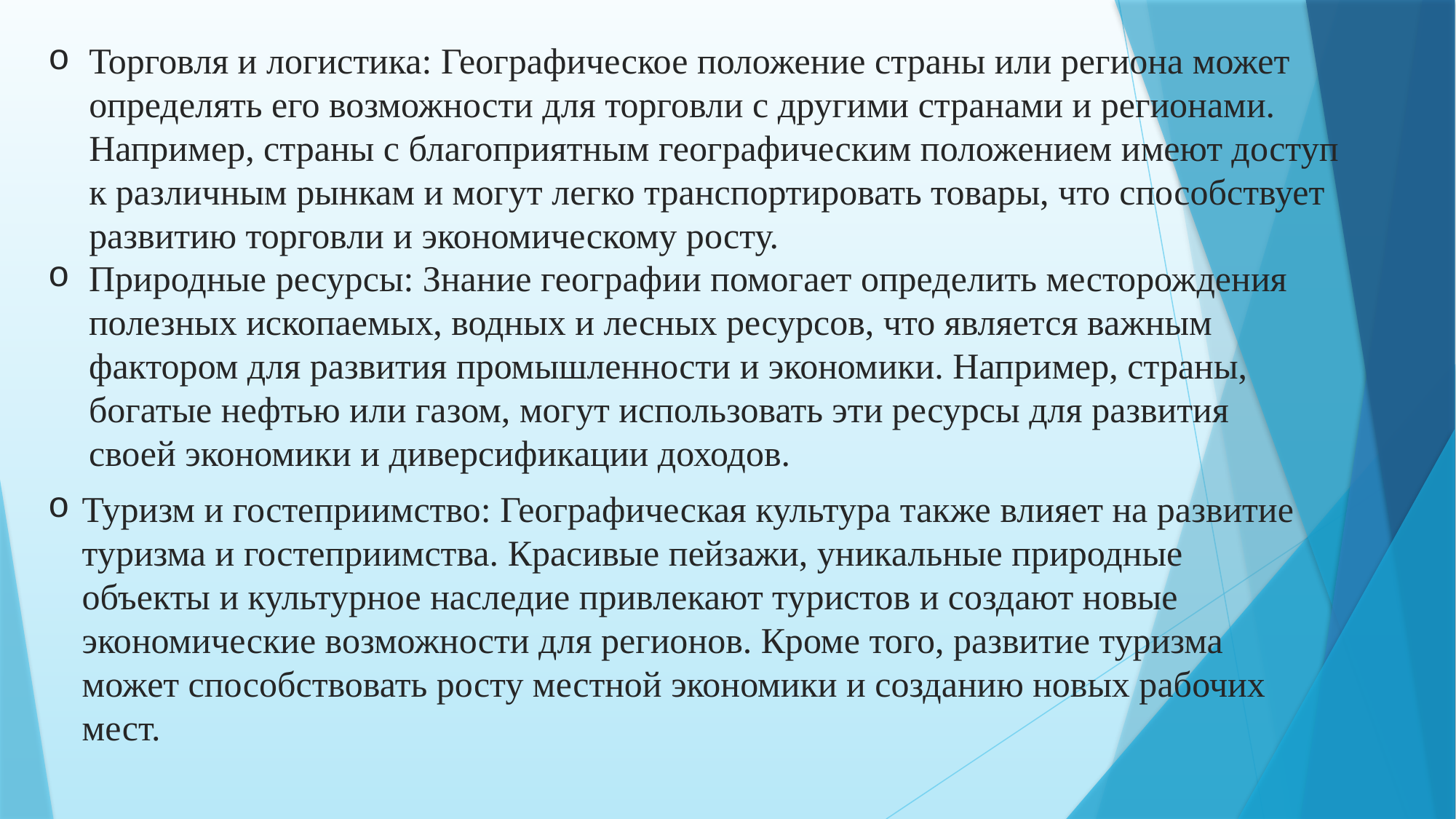

# Торговля и логистика: Географическое положение страны или региона может определять его возможности для торговли с другими странами и регионами. Например, страны с благоприятным географическим положением имеют доступ к различным рынкам и могут легко транспортировать товары, что способствует развитию торговли и экономическому росту.
Природные ресурсы: Знание географии помогает определить месторождения полезных ископаемых, водных и лесных ресурсов, что является важным фактором для развития промышленности и экономики. Например, страны, богатые нефтью или газом, могут использовать эти ресурсы для развития своей экономики и диверсификации доходов.
Туризм и гостеприимство: Географическая культура также влияет на развитие туризма и гостеприимства. Красивые пейзажи, уникальные природные объекты и культурное наследие привлекают туристов и создают новые экономические возможности для регионов. Кроме того, развитие туризма может способствовать росту местной экономики и созданию новых рабочих мест.